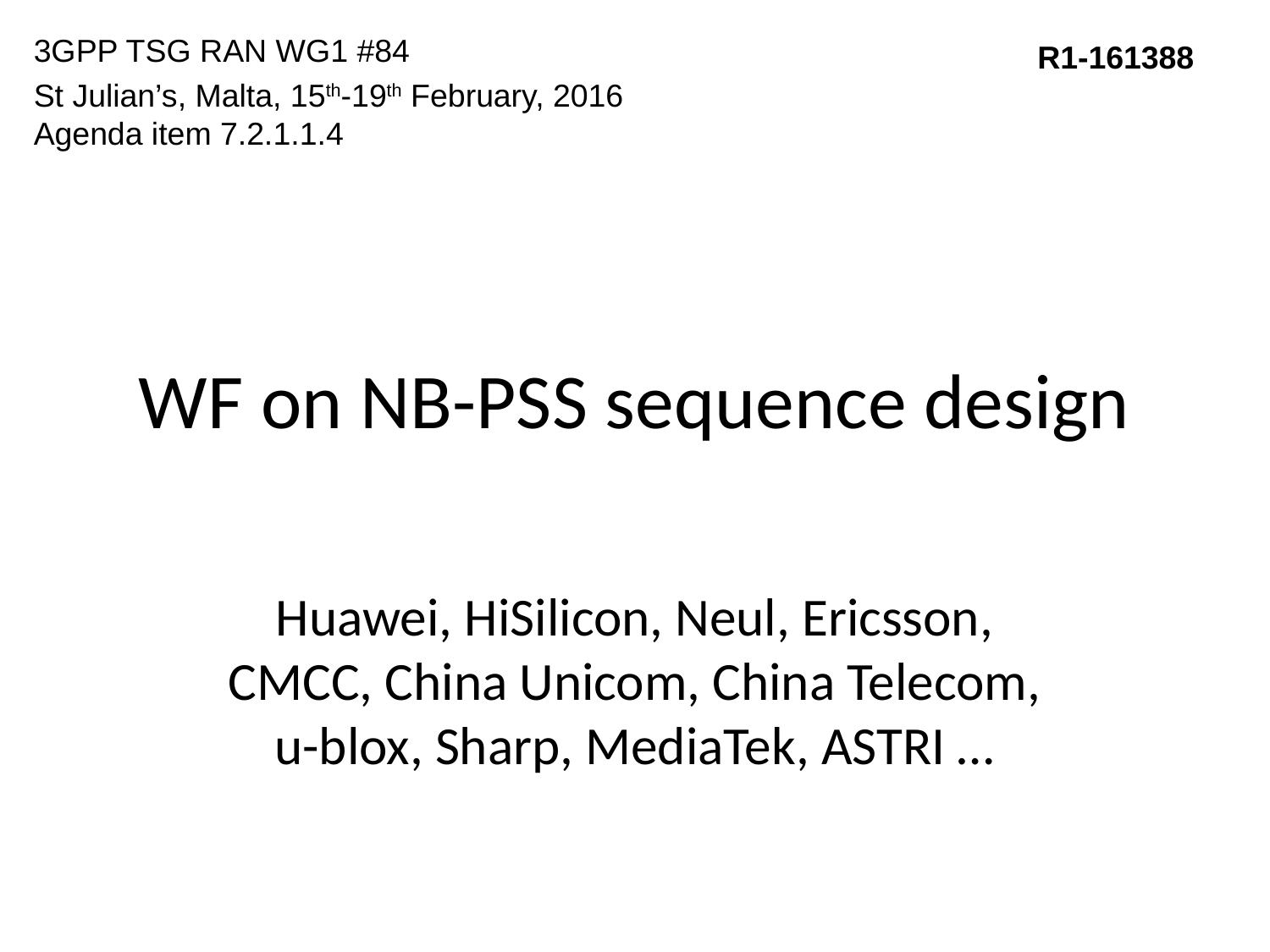

3GPP TSG RAN WG1 #84
St Julian’s, Malta, 15th-19th February, 2016
Agenda item 7.2.1.1.4
R1-161388
# WF on NB-PSS sequence design
Huawei, HiSilicon, Neul, Ericsson, CMCC, China Unicom, China Telecom, u-blox, Sharp, MediaTek, ASTRI …